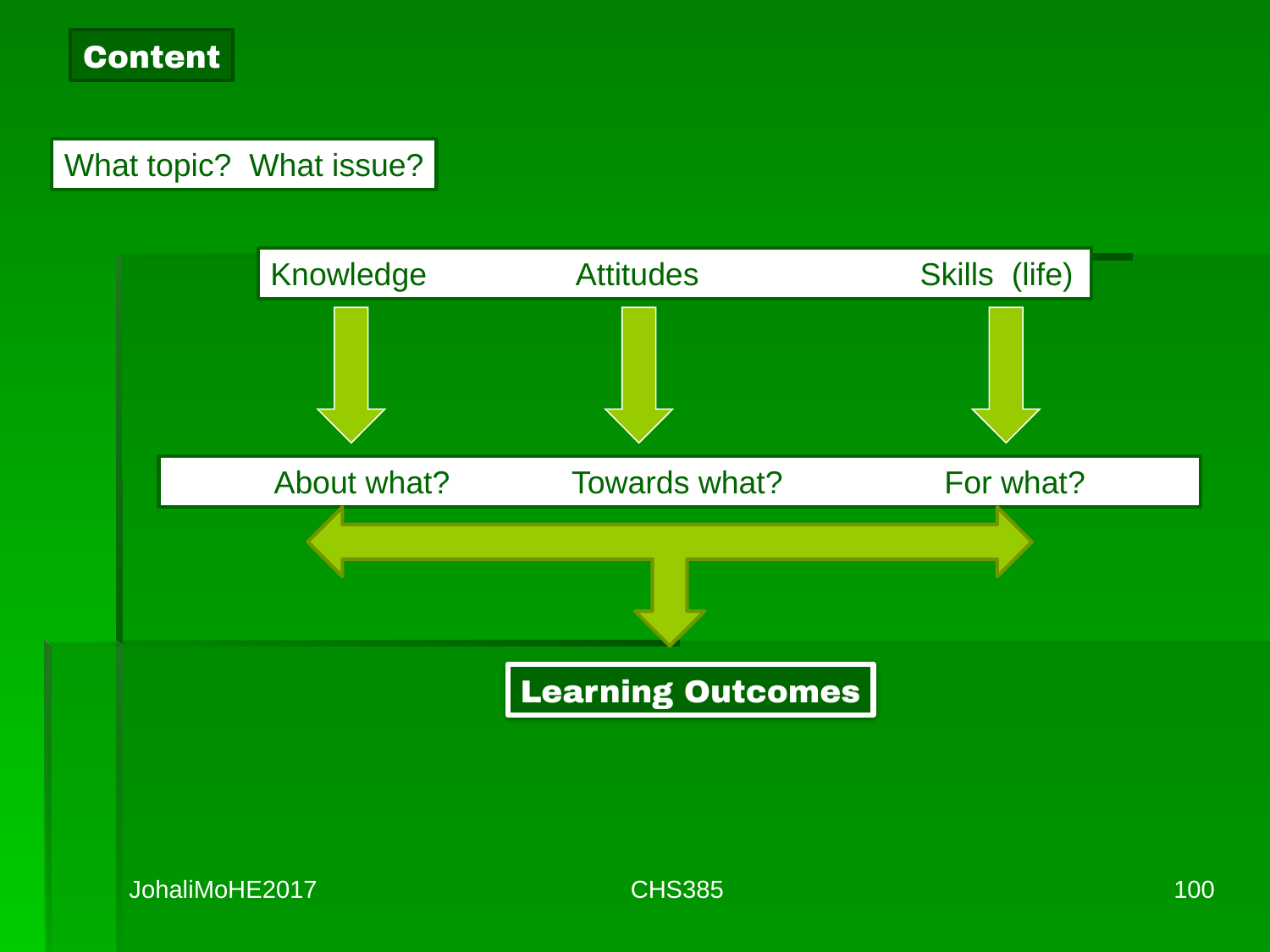

Content
What topic?  What issue?
Knowledge  	      Attitudes 	                Skills  (life)

About what?    	     Towards what?	    For what?

Learning Outcomes
JohaliMoHE2017
CHS385
100